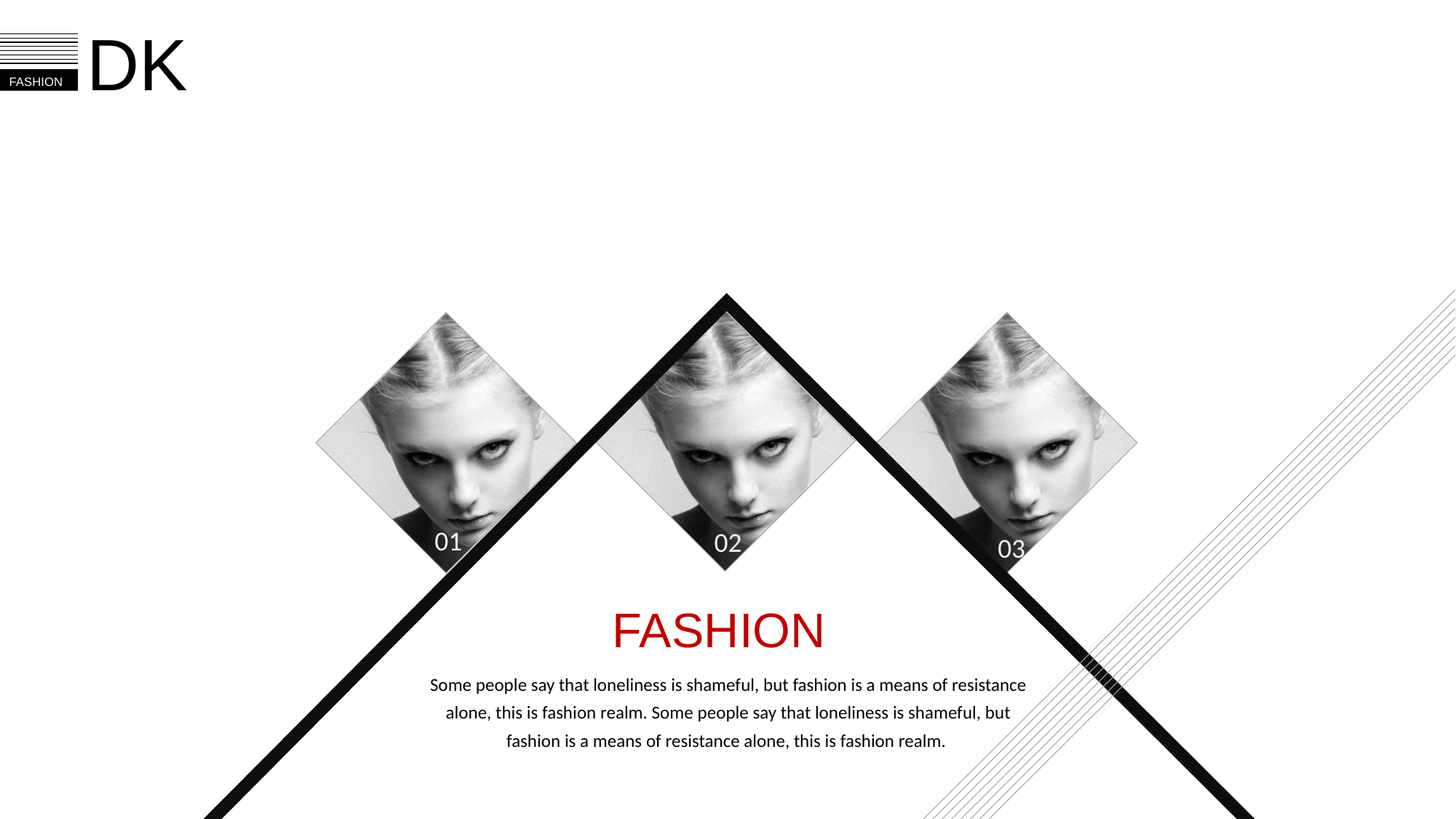

# DK

02

01

03

FASHION
Some people say that loneliness is shameful, but fashion is a means of resistance alone, this is fashion realm. Some people say that loneliness is shameful, but fashion is a means of resistance alone, this is fashion realm.